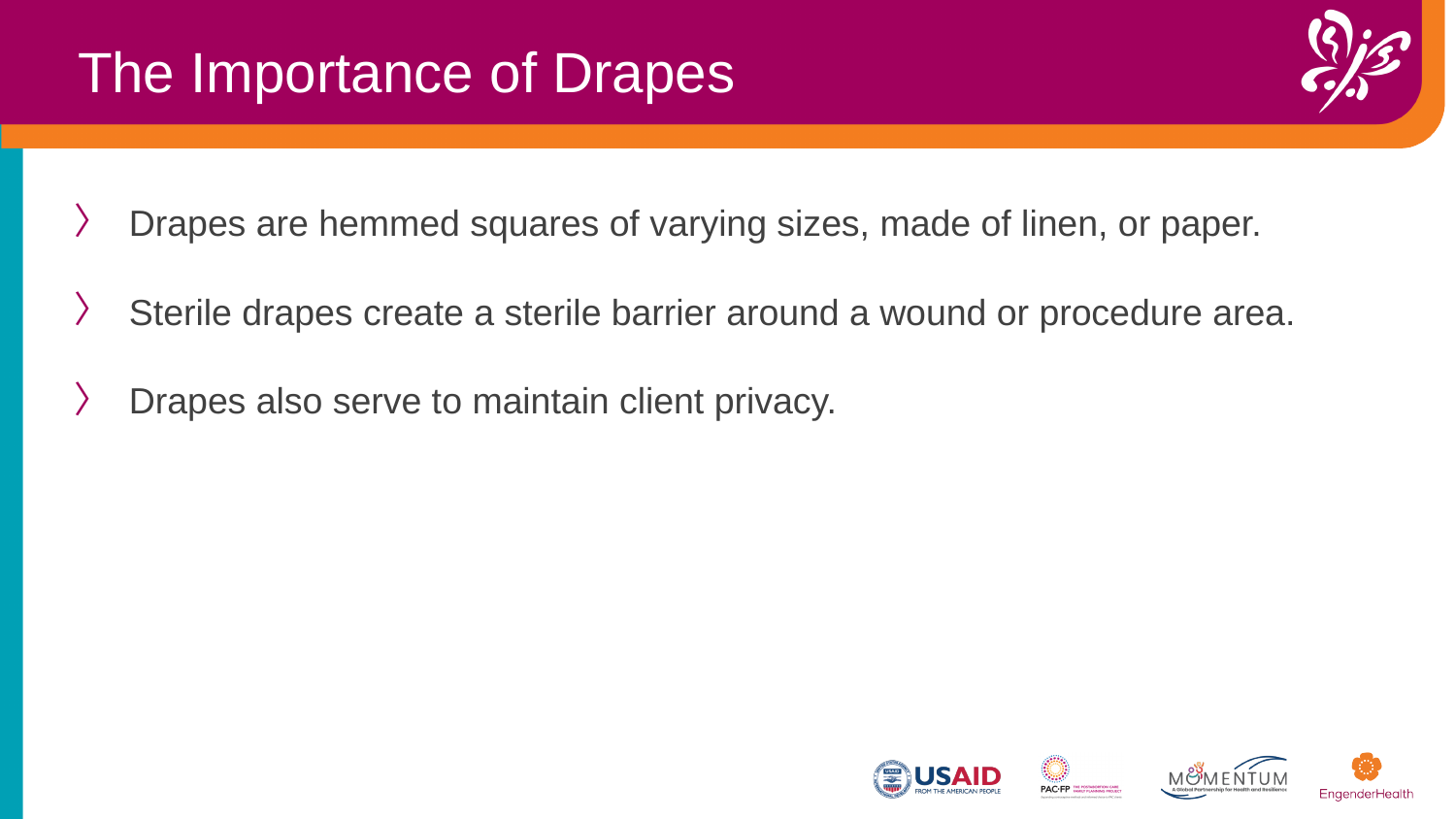

The Importance of Drapes
Drapes are hemmed squares of varying sizes, made of linen, or paper.  ​
Sterile drapes create a sterile barrier around a wound or procedure area.​
Drapes also serve to maintain client privacy.​​